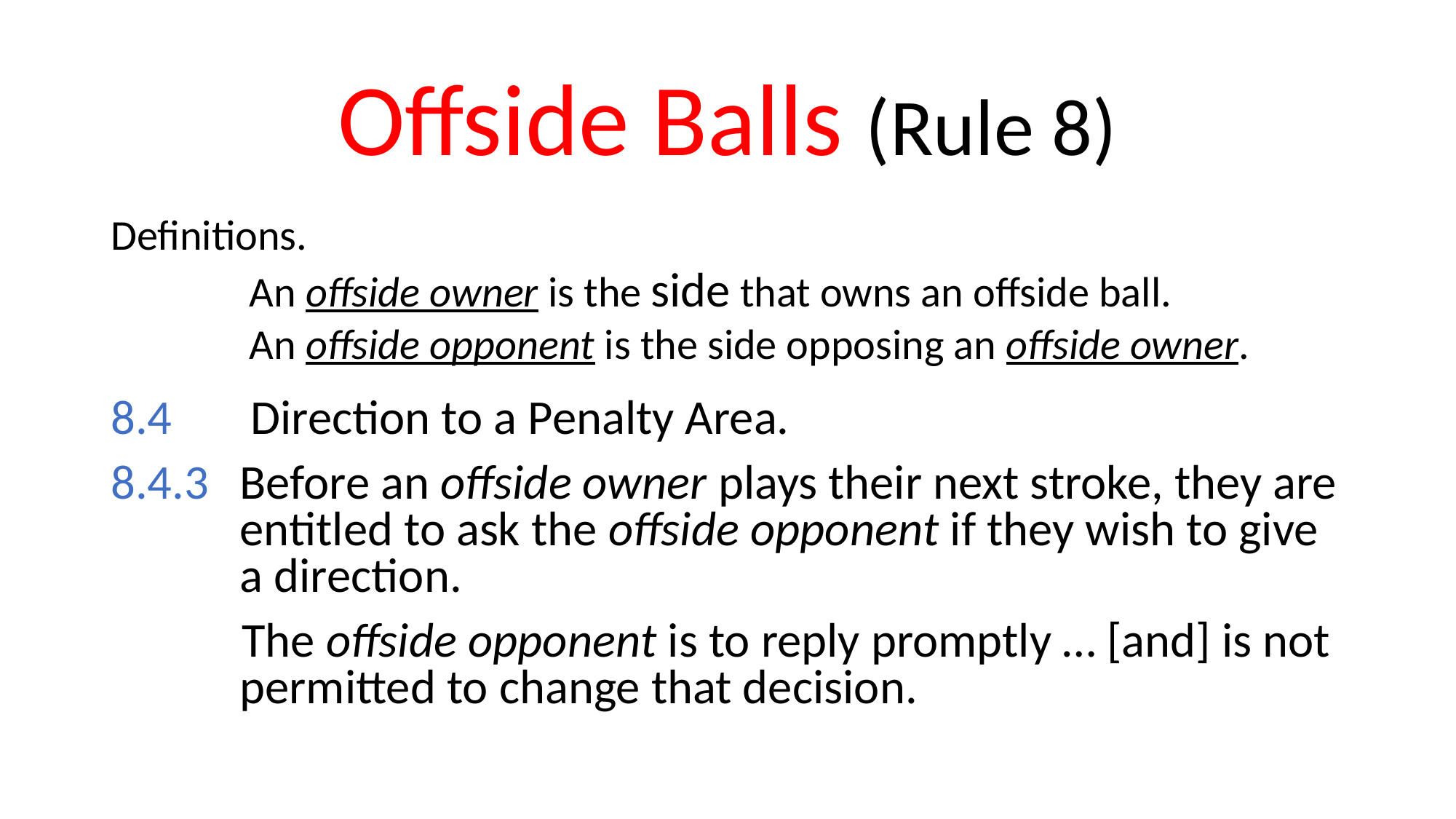

# Offside Balls (Rule 8)
Definitions.
	 An offside owner is the side that owns an offside ball.
	 An offside opponent is the side opposing an offside owner.
8.4	 Direction to a Penalty Area.
8.4.3	Before an offside owner plays their next stroke, they are entitled to ask the offside opponent if they wish to give a direction.
            The offside opponent is to reply promptly … [and] is not permitted to change that decision.